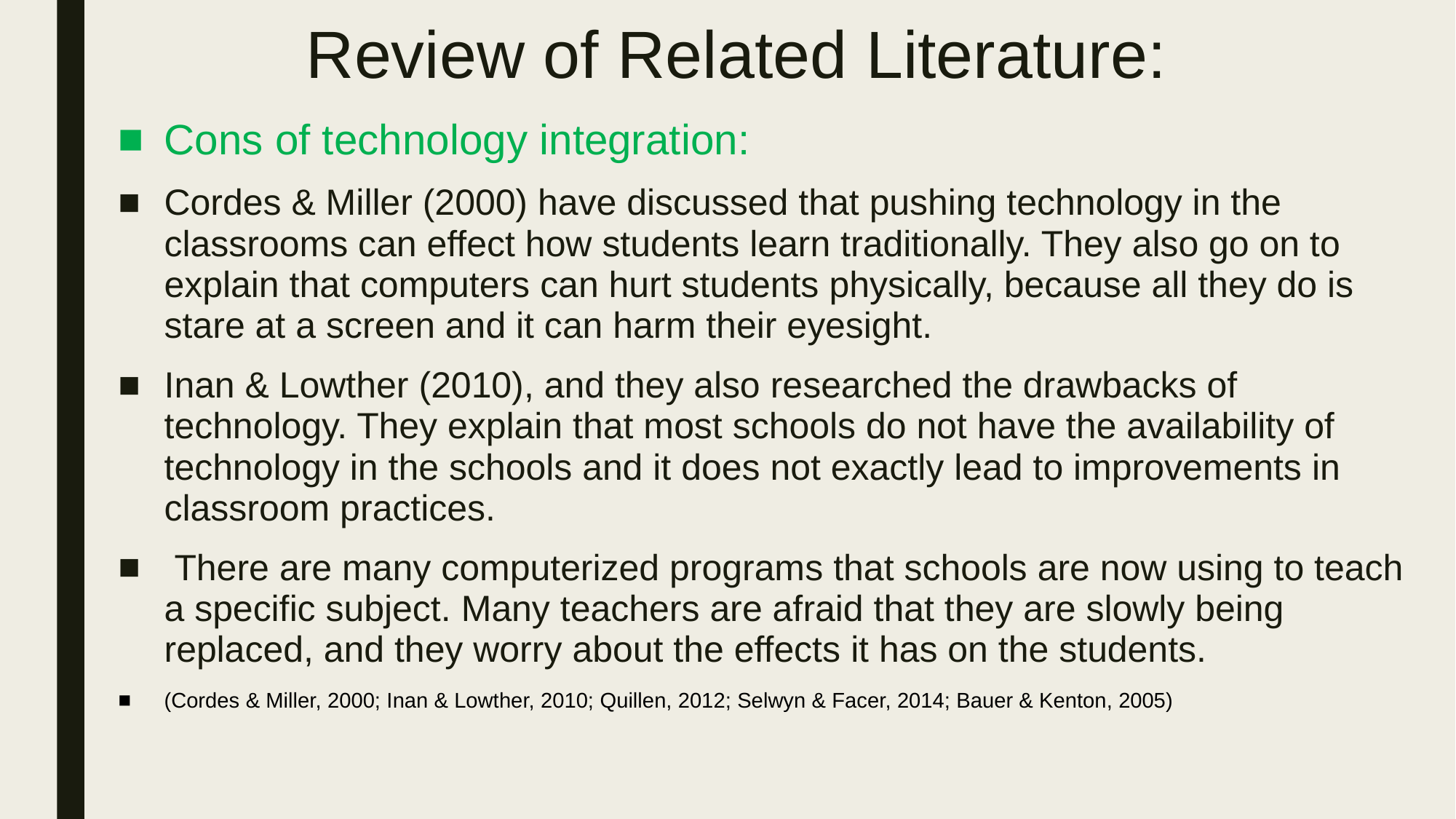

# Review of Related Literature:
Cons of technology integration:
Cordes & Miller (2000) have discussed that pushing technology in the classrooms can effect how students learn traditionally. They also go on to explain that computers can hurt students physically, because all they do is stare at a screen and it can harm their eyesight.
Inan & Lowther (2010), and they also researched the drawbacks of technology. They explain that most schools do not have the availability of technology in the schools and it does not exactly lead to improvements in classroom practices.
 There are many computerized programs that schools are now using to teach a specific subject. Many teachers are afraid that they are slowly being replaced, and they worry about the effects it has on the students.
(Cordes & Miller, 2000; Inan & Lowther, 2010; Quillen, 2012; Selwyn & Facer, 2014; Bauer & Kenton, 2005)